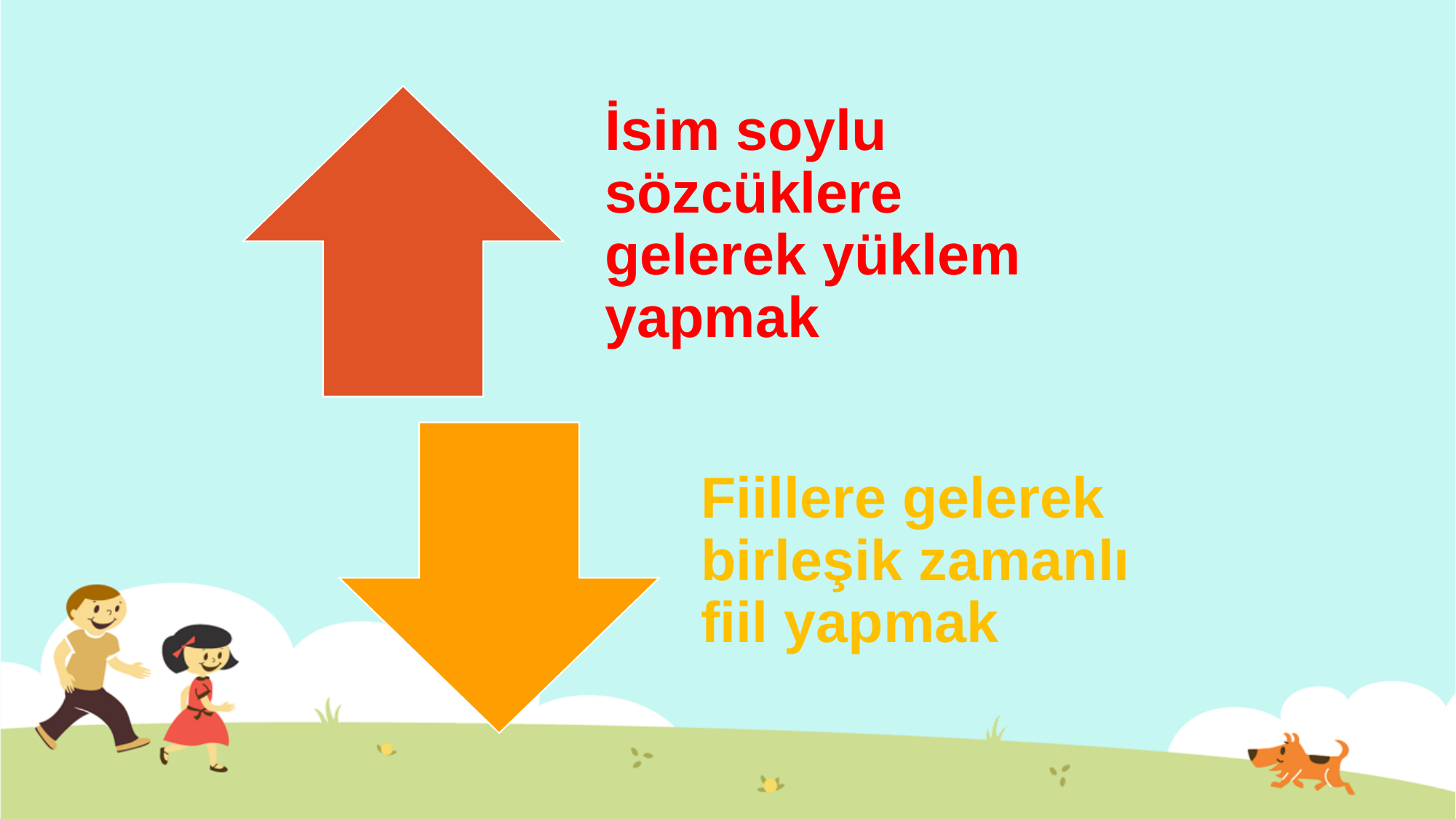

İsim soylu sözcüklere gelerek yüklem yapmak
Fiillere gelerek birleşik zamanlı fiil yapmak